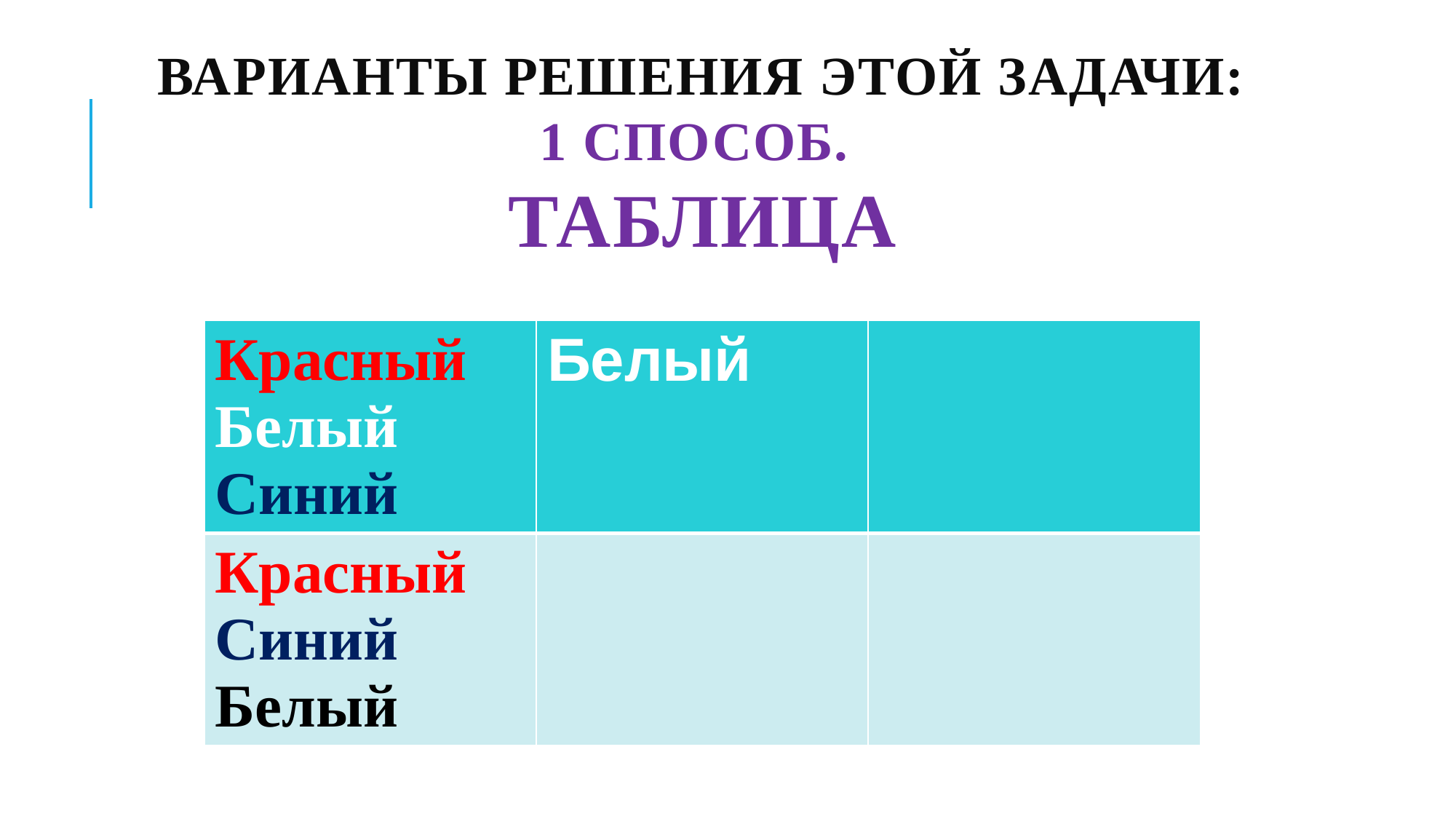

# Варианты решения этой задачи: 1 способ. Таблица
| Красный Белый Синий | Белый |  |
| --- | --- | --- |
| Красный Синий Белый |  |  |